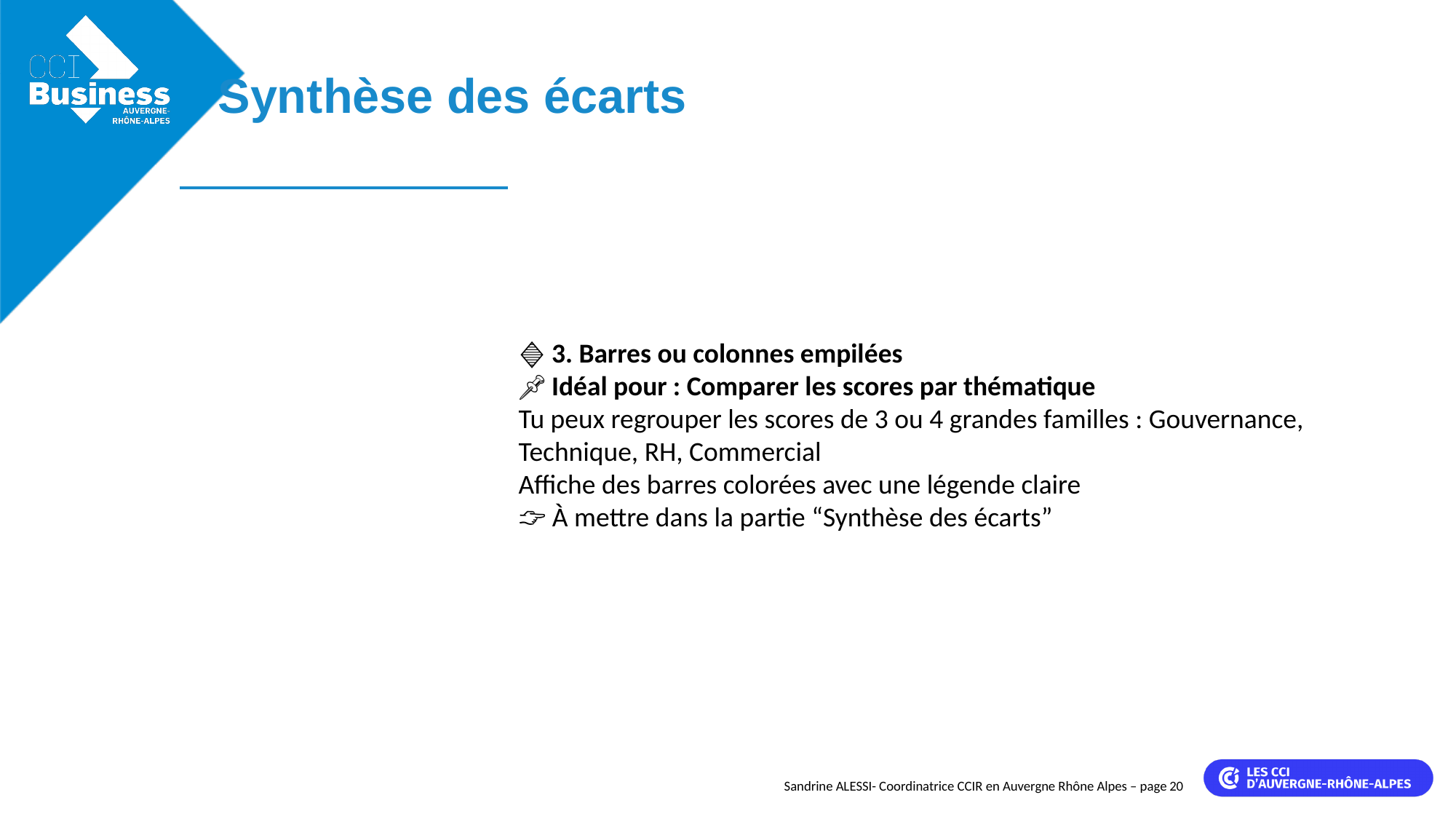

Synthèse des écarts
🔷 3. Barres ou colonnes empilées
📌 Idéal pour : Comparer les scores par thématique
Tu peux regrouper les scores de 3 ou 4 grandes familles : Gouvernance, Technique, RH, Commercial
Affiche des barres colorées avec une légende claire
👉 À mettre dans la partie “Synthèse des écarts”
Sandrine ALESSI- Coordinatrice CCIR en Auvergne Rhône Alpes – page 20